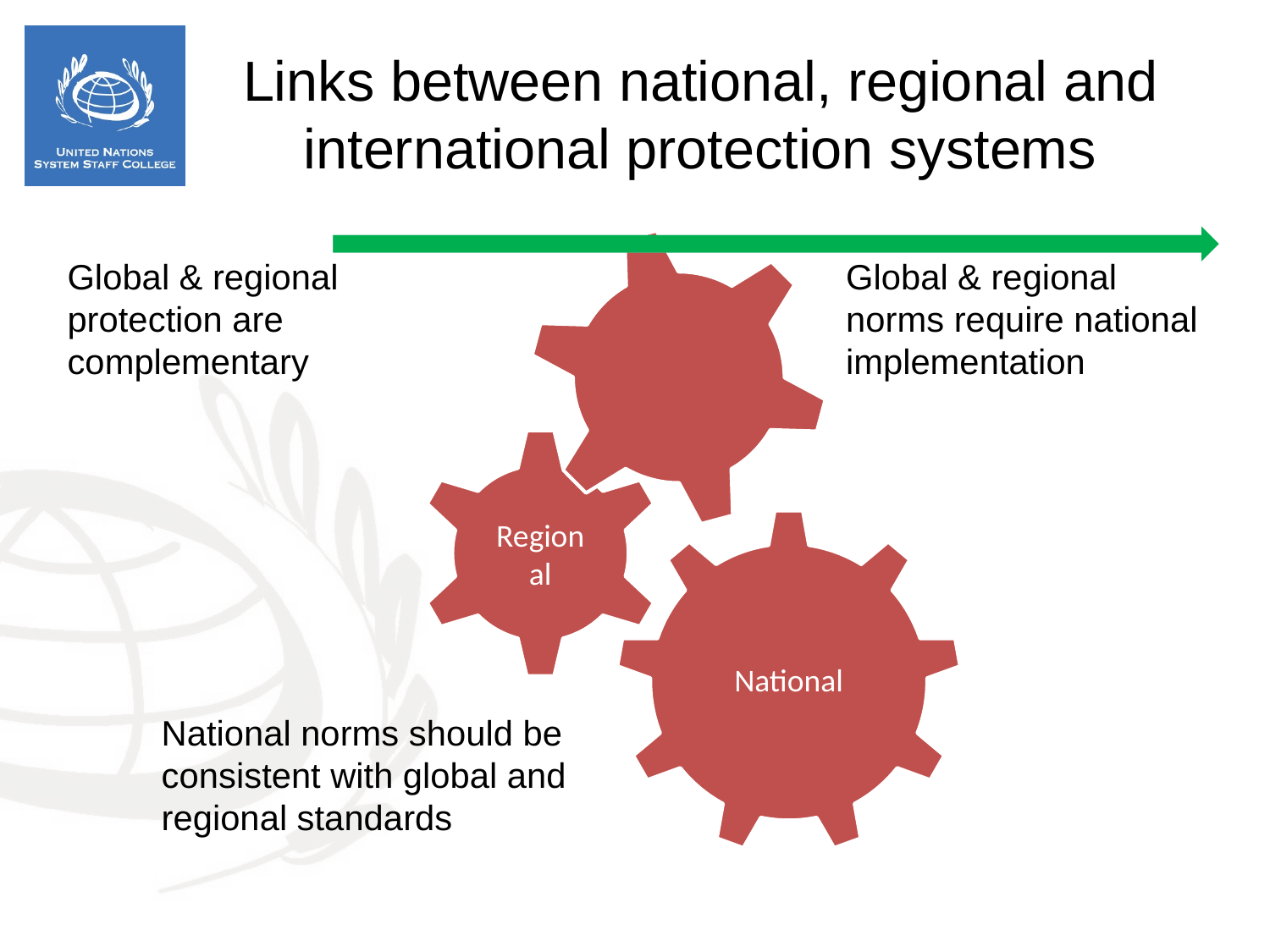

Links between national, regional and international protection systems
National
Regional
Int’l
Global & regional protection are complementary
Global & regional norms require national implementation
National norms should be consistent with global and regional standards